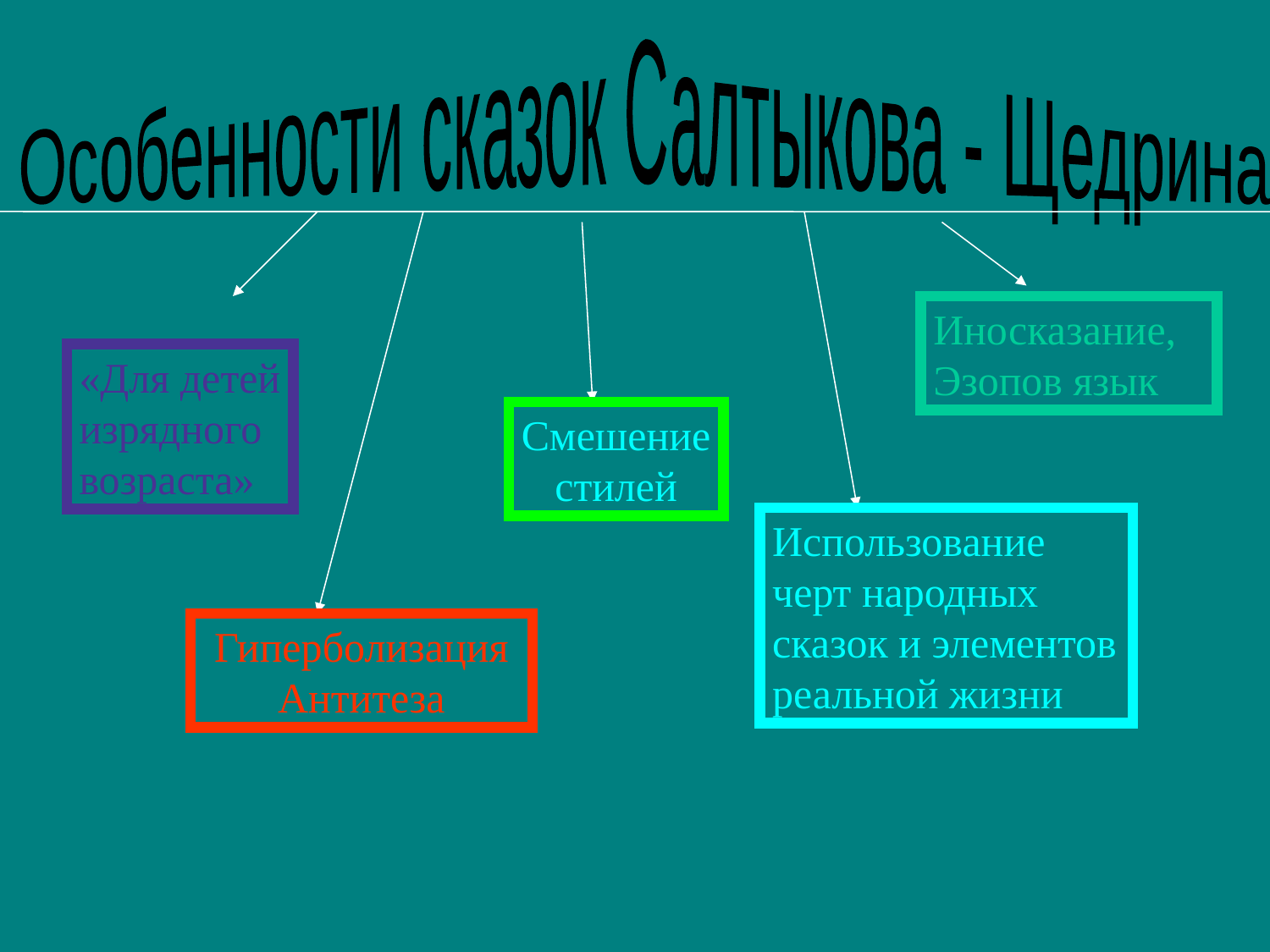

Особенности сказок Салтыкова - Щедрина

Иносказание,
Эзопов язык
«Для детей
изрядного
возраста»
Смешение
стилей
Использование
черт народных
сказок и элементов
реальной жизни
Гиперболизация
Антитеза